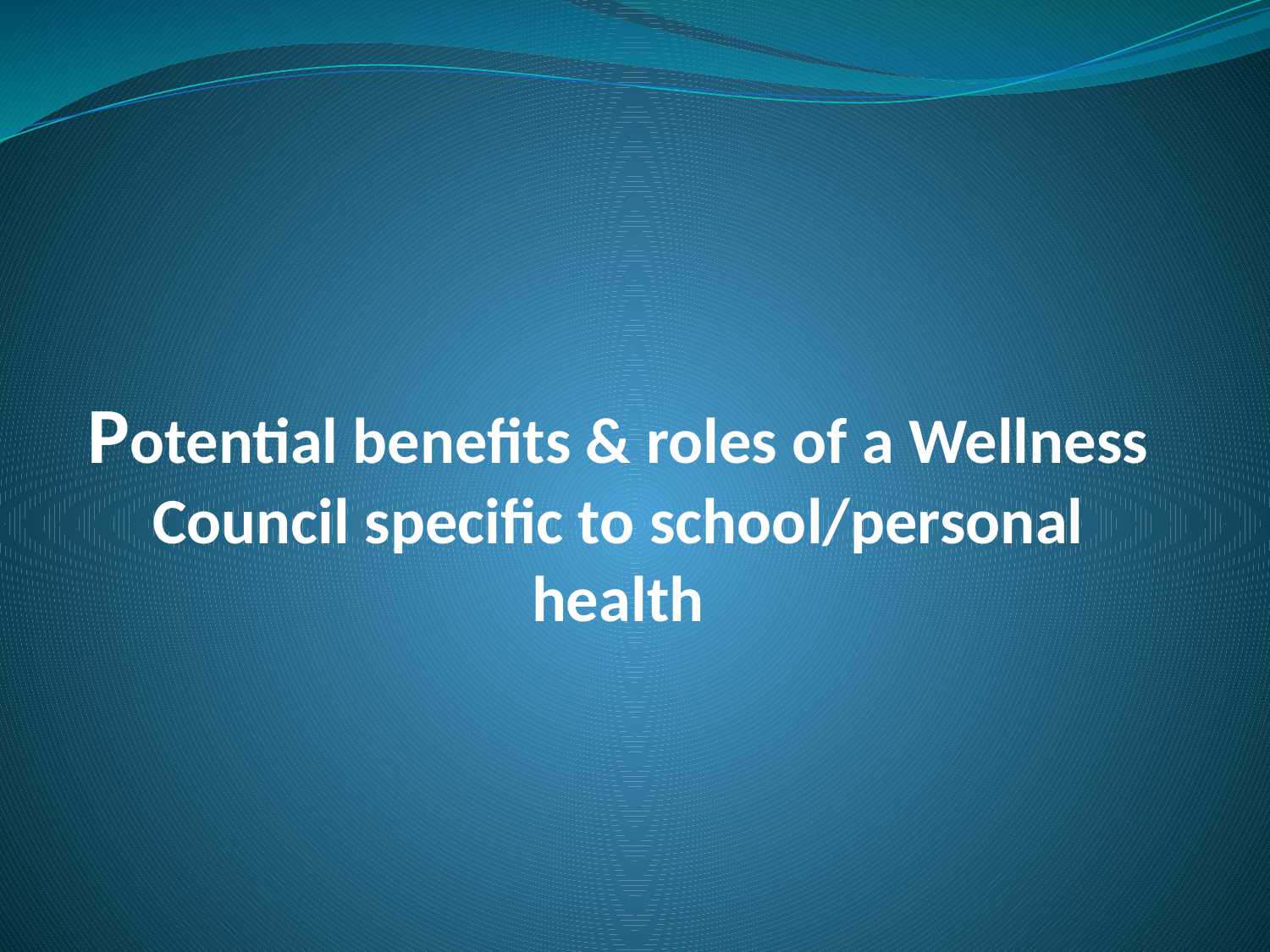

# Potential benefits & roles of a Wellness Council specific to school/personal health